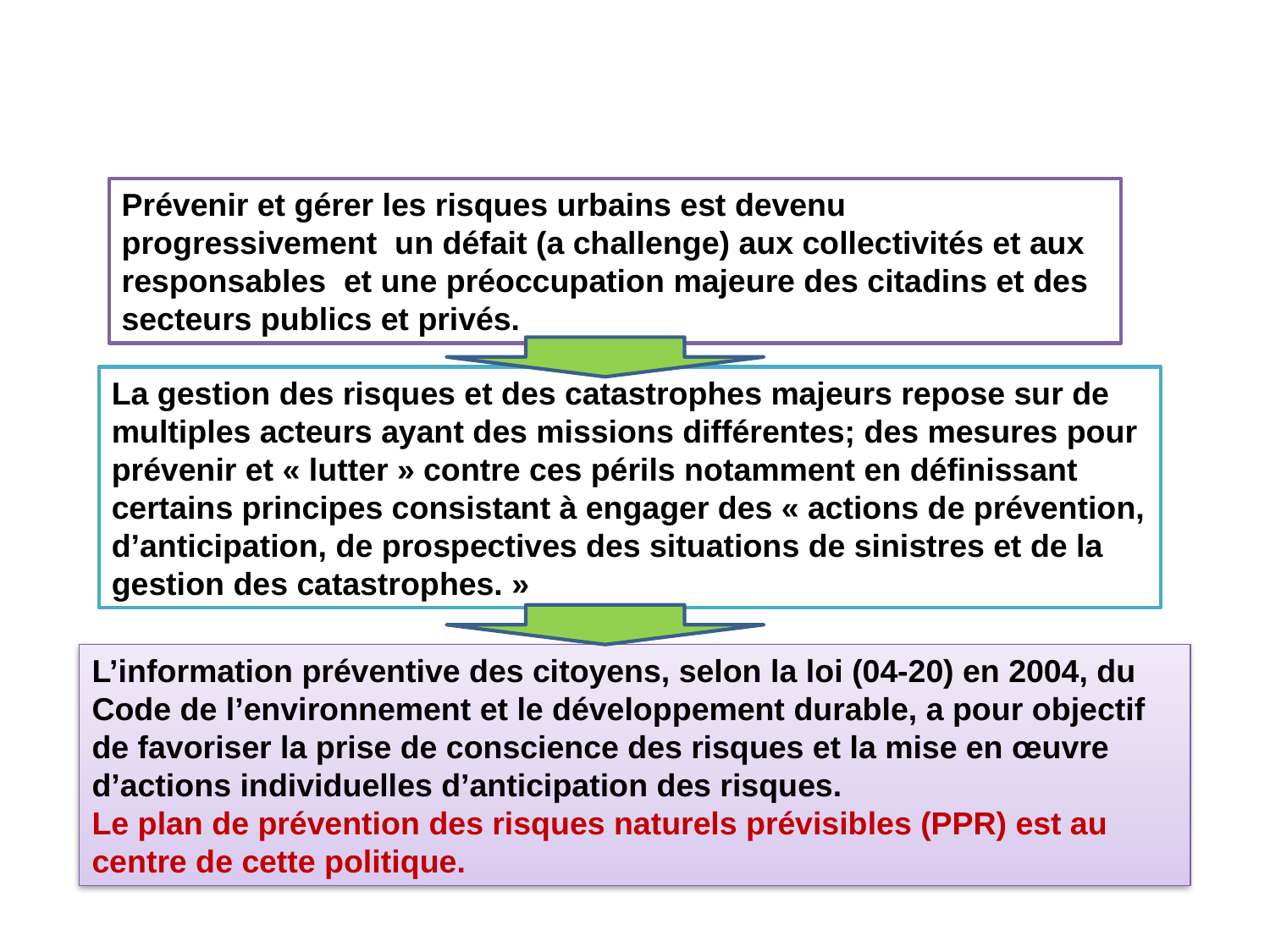

Prévenir et gérer les risques urbains est devenu progressivement  un défait (a challenge) aux collectivités et aux  responsables  et une préoccupation majeure des citadins et des secteurs publics et privés.

La gestion des risques et des catastrophes majeurs repose sur de multiples acteurs ayant des missions différentes; des mesures pour prévenir et « lutter » contre ces périls notamment en définissant certains principes consistant à engager des « actions de prévention, d’anticipation, de prospectives des situations de sinistres et de la gestion des catastrophes. »

L’information préventive des citoyens, selon la loi (04-20) en 2004, du Code de l’environnement et le développement durable, a pour objectif de favoriser la prise de conscience des risques et la mise en œuvre d’actions individuelles d’anticipation des risques.
Le plan de prévention des risques naturels prévisibles (PPR) est au centre de cette politique.